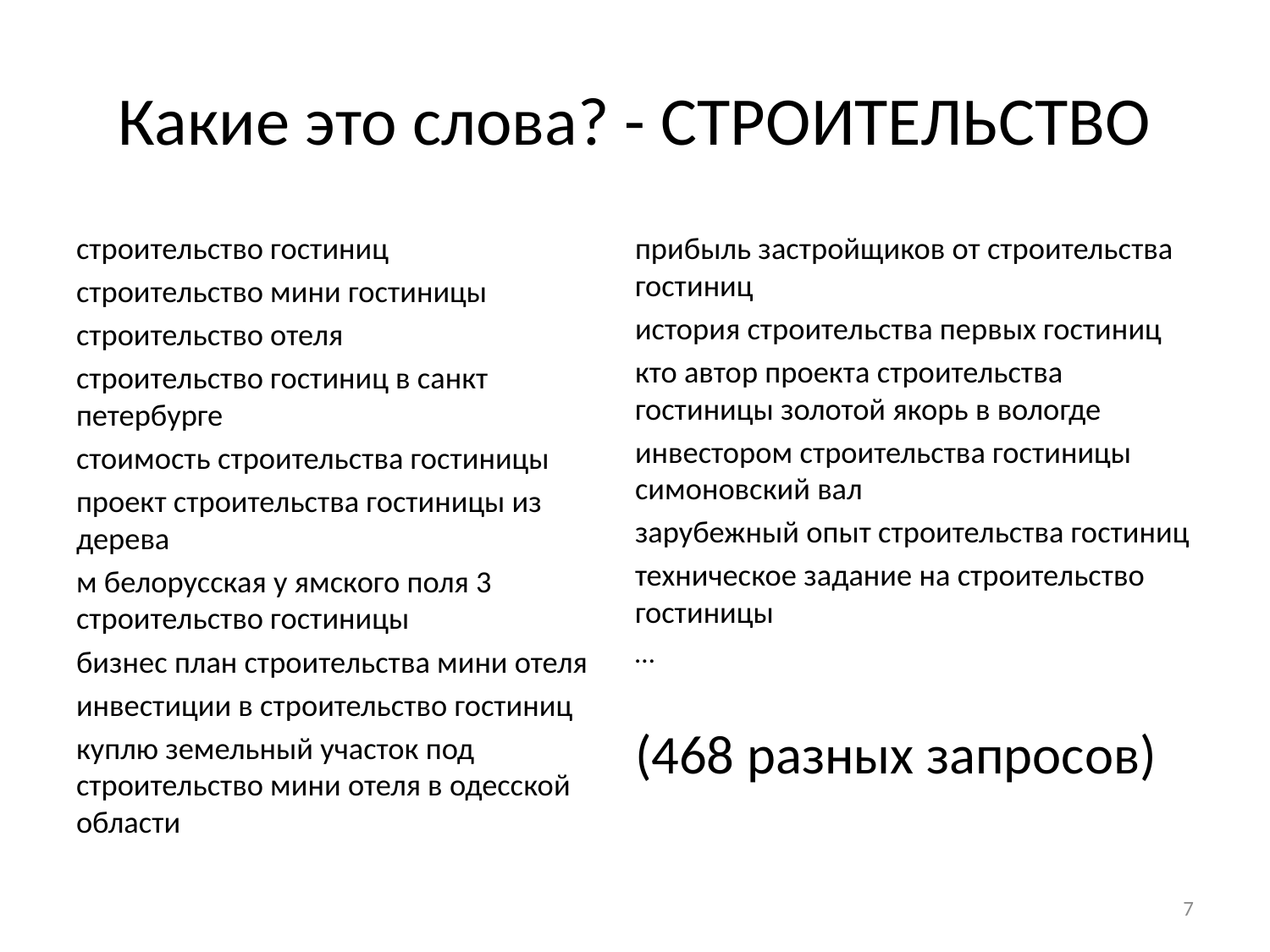

# Какие это слова? - СТРОИТЕЛЬСТВО
строительство гостиниц
строительство мини гостиницы
строительство отеля
строительство гостиниц в санкт петербурге
стоимость строительства гостиницы
проект строительства гостиницы из дерева
м белорусская у ямского поля 3 строительство гостиницы
бизнес план строительства мини отеля
инвестиции в строительство гостиниц
куплю земельный участок под строительство мини отеля в одесской области
прибыль застройщиков от строительства гостиниц
история строительства первых гостиниц
кто автор проекта строительства гостиницы золотой якорь в вологде
инвестором строительства гостиницы симоновский вал
зарубежный опыт строительства гостиниц
техническое задание на строительство гостиницы
…

(468 разных запросов)
7